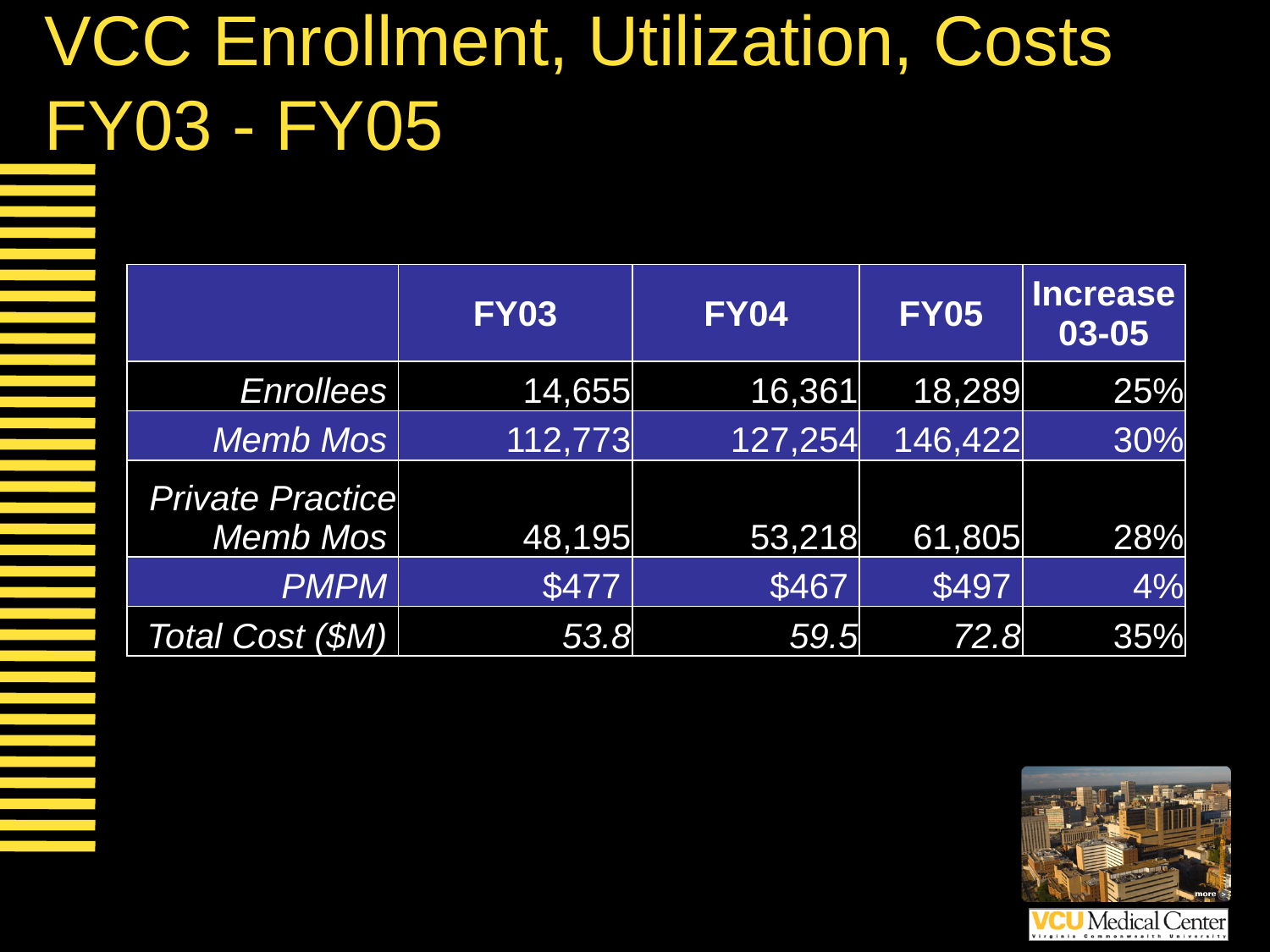

# VCC Enrollment, Utilization, Costs FY03 - FY05
|  | FY03 | FY04 | FY05 | Increase 03-05 |
| --- | --- | --- | --- | --- |
| Enrollees | 14,655 | 16,361 | 18,289 | 25% |
| Memb Mos | 112,773 | 127,254 | 146,422 | 30% |
| Private Practice Memb Mos | 48,195 | 53,218 | 61,805 | 28% |
| PMPM | $477 | $467 | $497 | 4% |
| Total Cost ($M) | 53.8 | 59.5 | 72.8 | 35% |